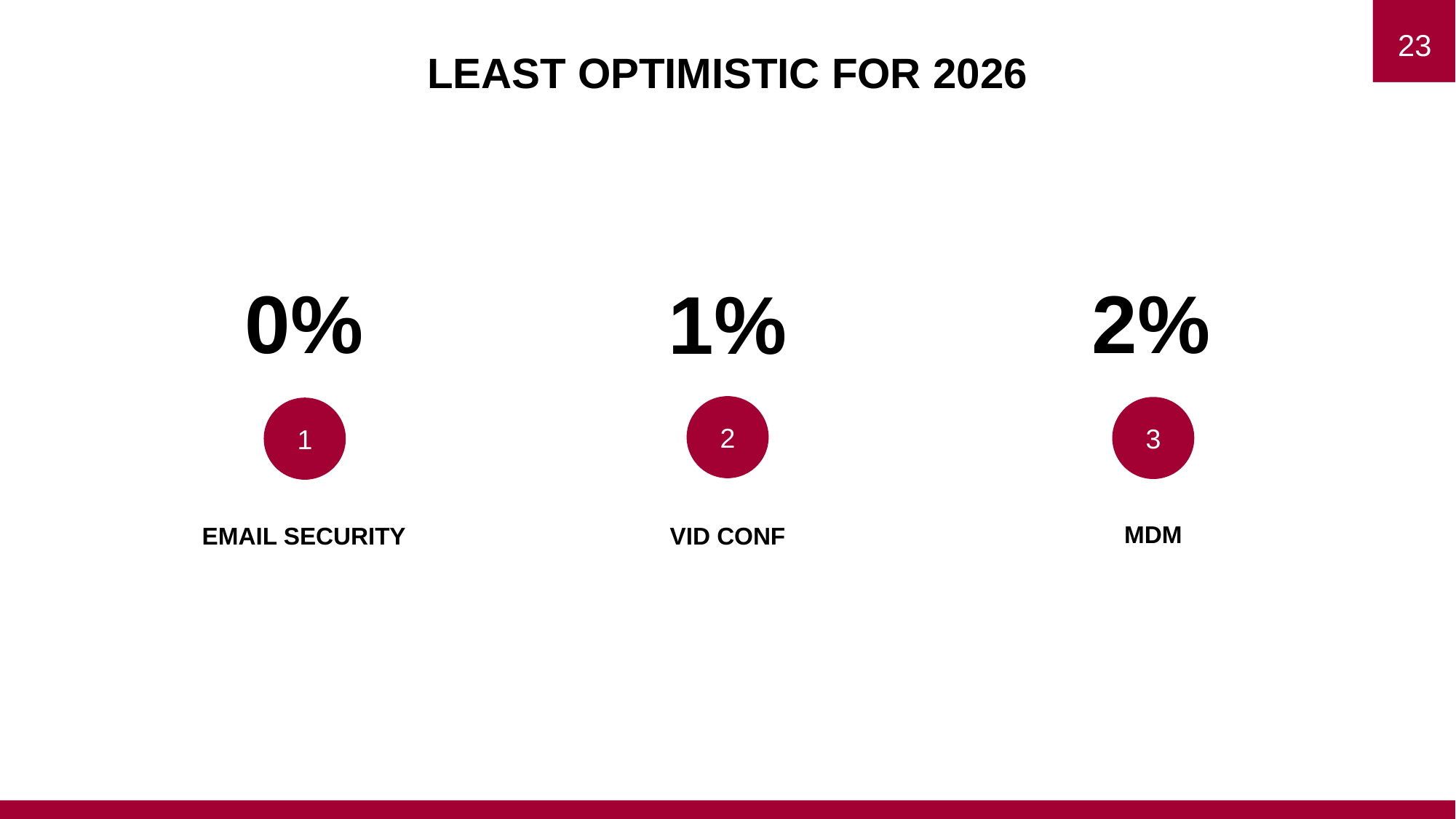

23
LEAST OPTIMISTIC FOR 2026
0%
2%
1%
2
3
1
MDM
EMAIL SECURITY
VID CONF